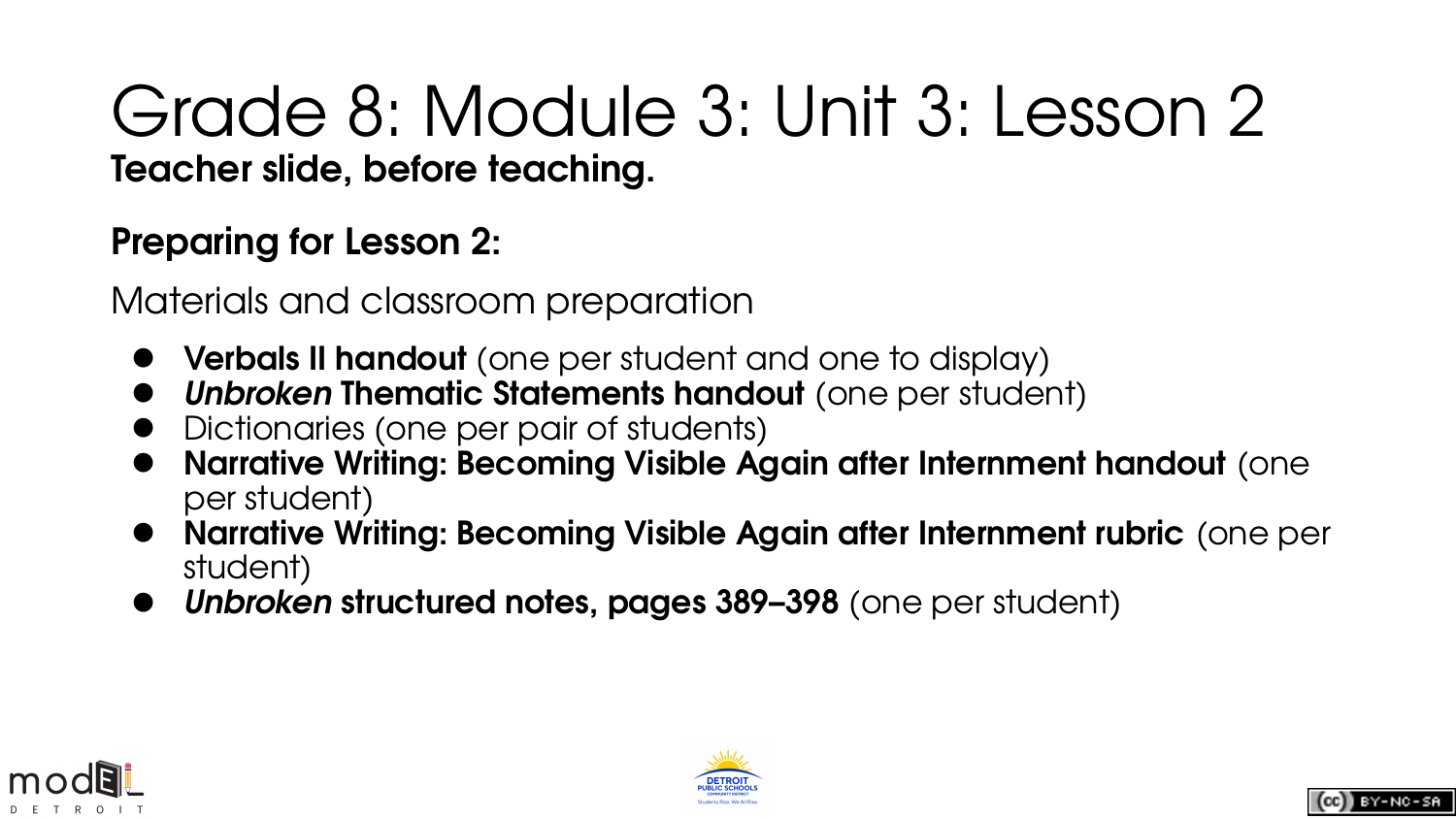

# Grade 8: Module 3: Unit 3: Lesson 2
Teacher slide, before teaching.

Preparing for Lesson 2:
Materials and classroom preparation
Verbals II handout (one per student and one to display)
Unbroken Thematic Statements handout (one per student)
Dictionaries (one per pair of students)
Narrative Writing: Becoming Visible Again after Internment handout (one per student)
Narrative Writing: Becoming Visible Again after Internment rubric (one per student)
Unbroken structured notes, pages 389–398 (one per student)